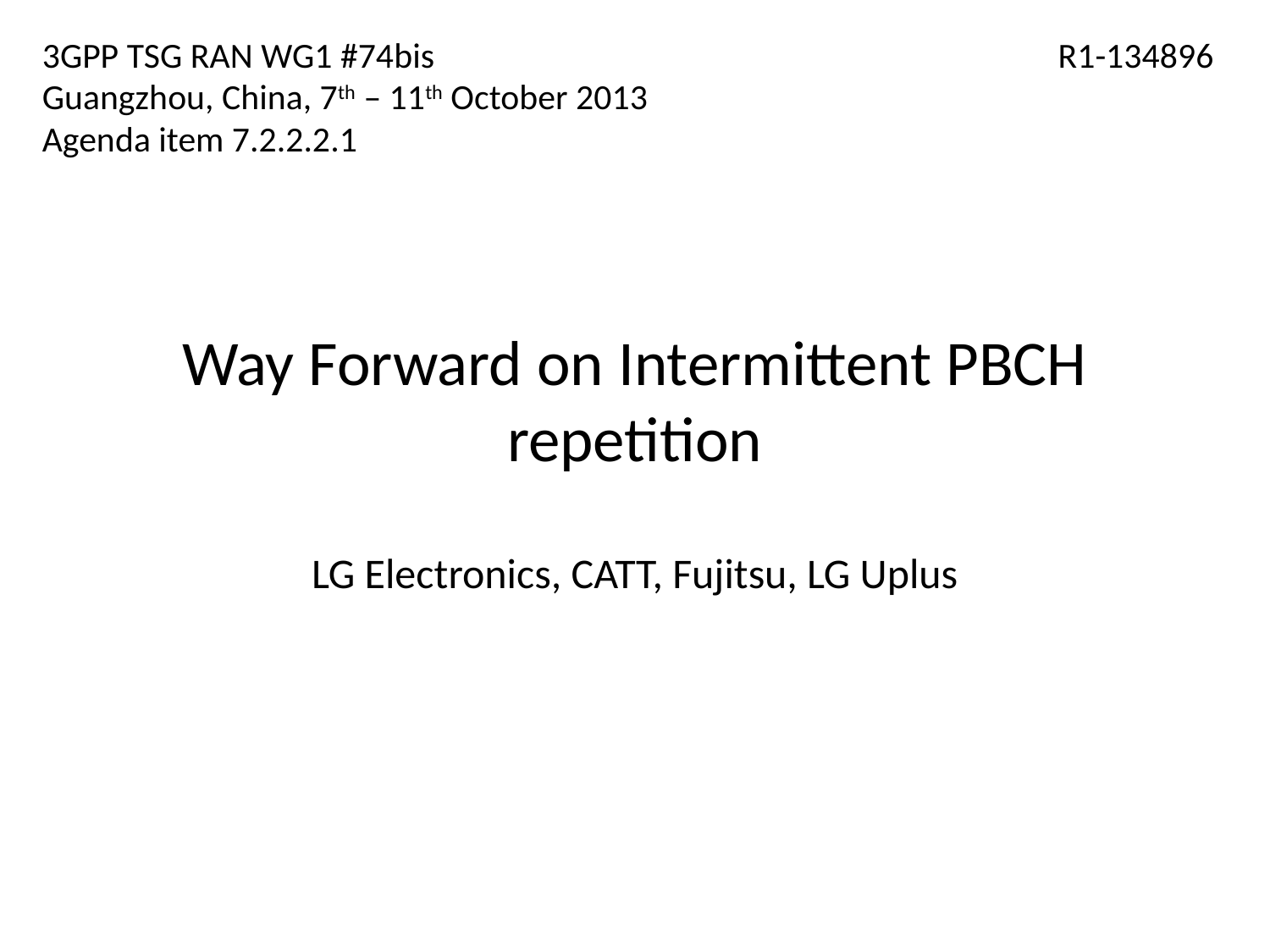

3GPP TSG RAN WG1 #74bis
Guangzhou, China, 7th – 11th October 2013
Agenda item 7.2.2.2.1
R1-134896
# Way Forward on Intermittent PBCH repetition
LG Electronics, CATT, Fujitsu, LG Uplus